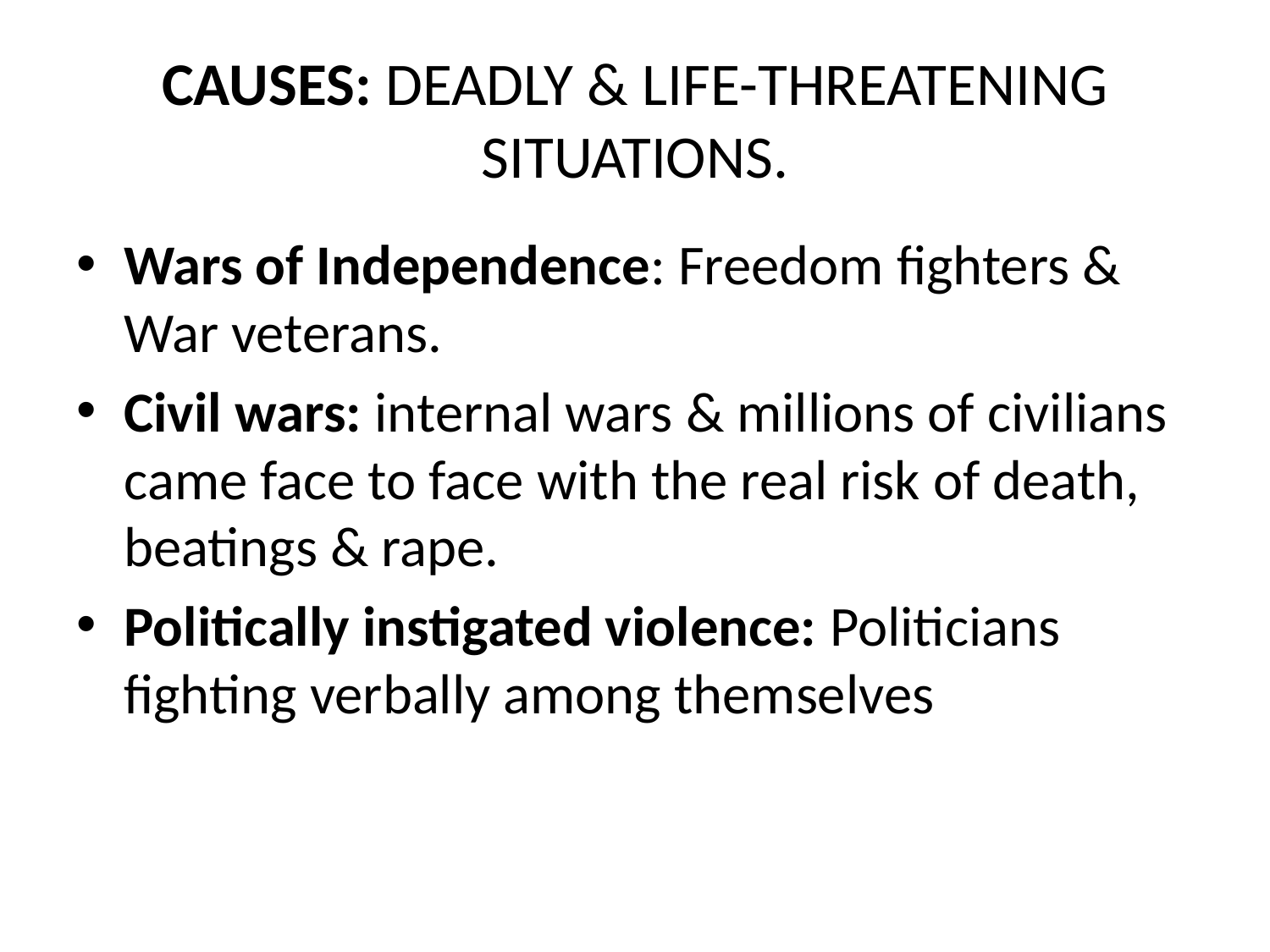

# CAUSES: DEADLY & LIFE-THREATENING SITUATIONS.
Wars of Independence: Freedom fighters & War veterans.
Civil wars: internal wars & millions of civilians came face to face with the real risk of death, beatings & rape.
Politically instigated violence: Politicians fighting verbally among themselves